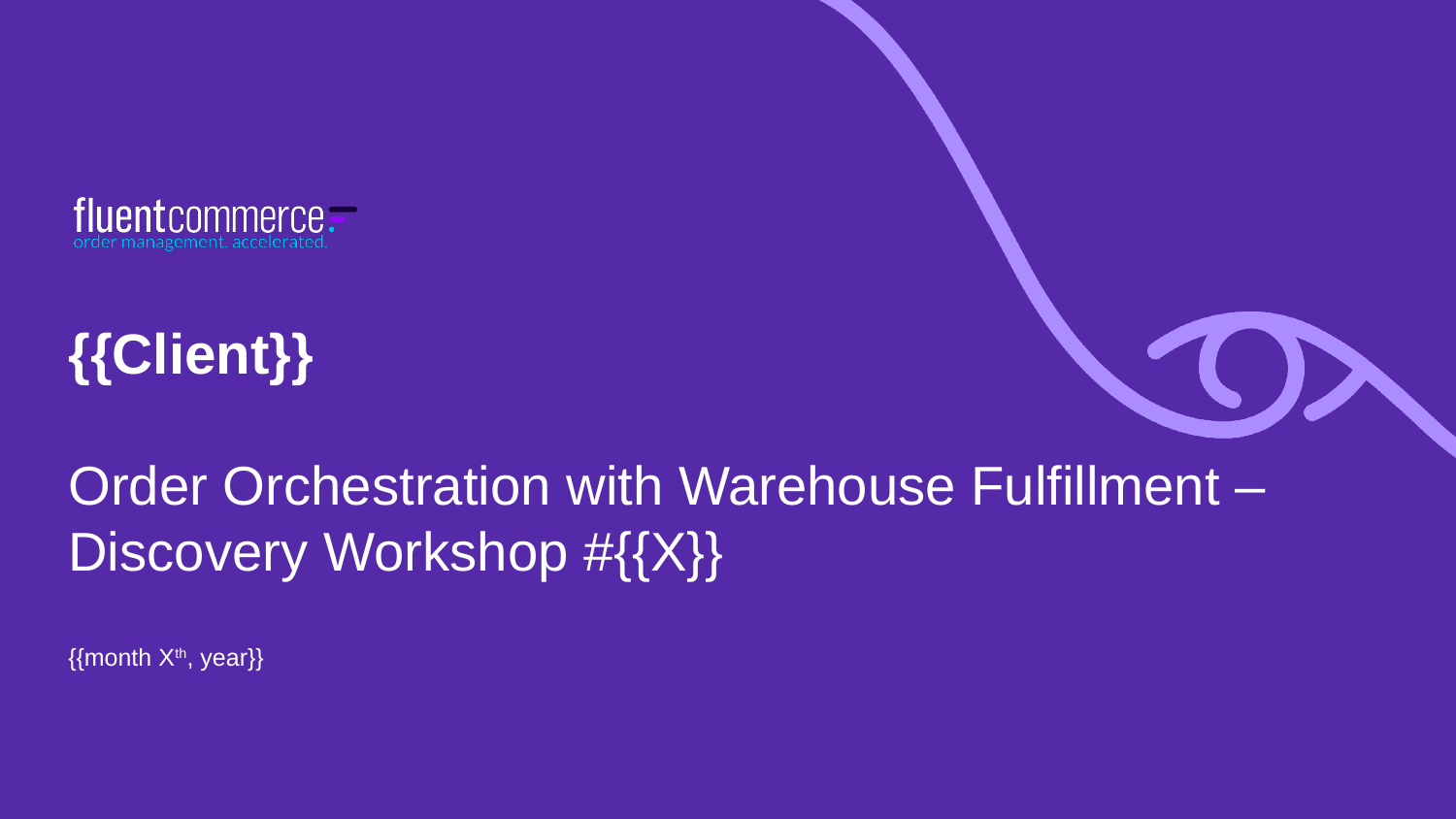

{{Client}}

Order Orchestration with Warehouse Fulfillment – Discovery Workshop #{{X}}
{{month Xth, year}}